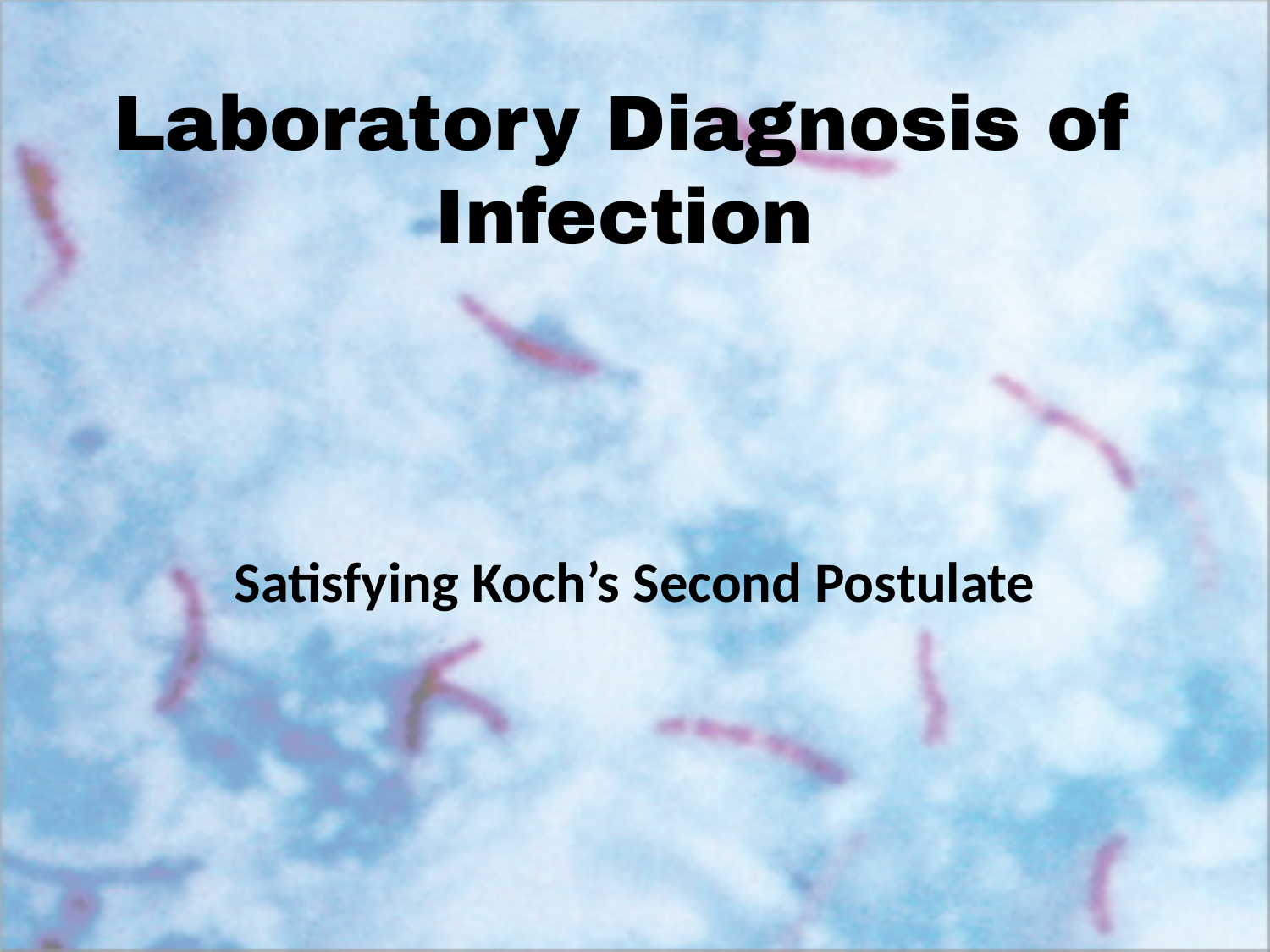

# Laboratory Diagnosis of Infection
Satisfying Koch’s Second Postulate